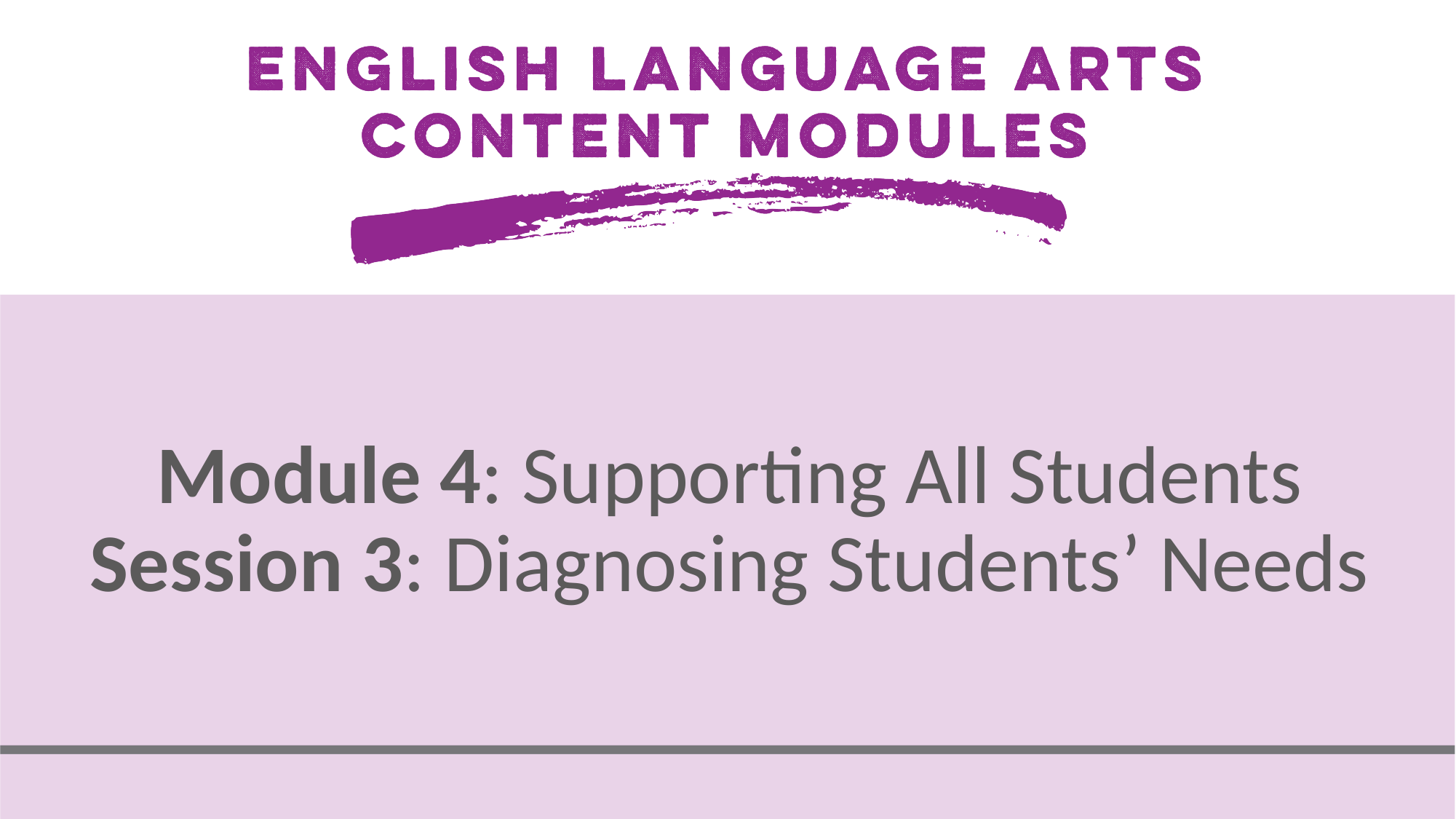

# Module 4: Supporting All Students Session 3: Diagnosing Students’ Needs